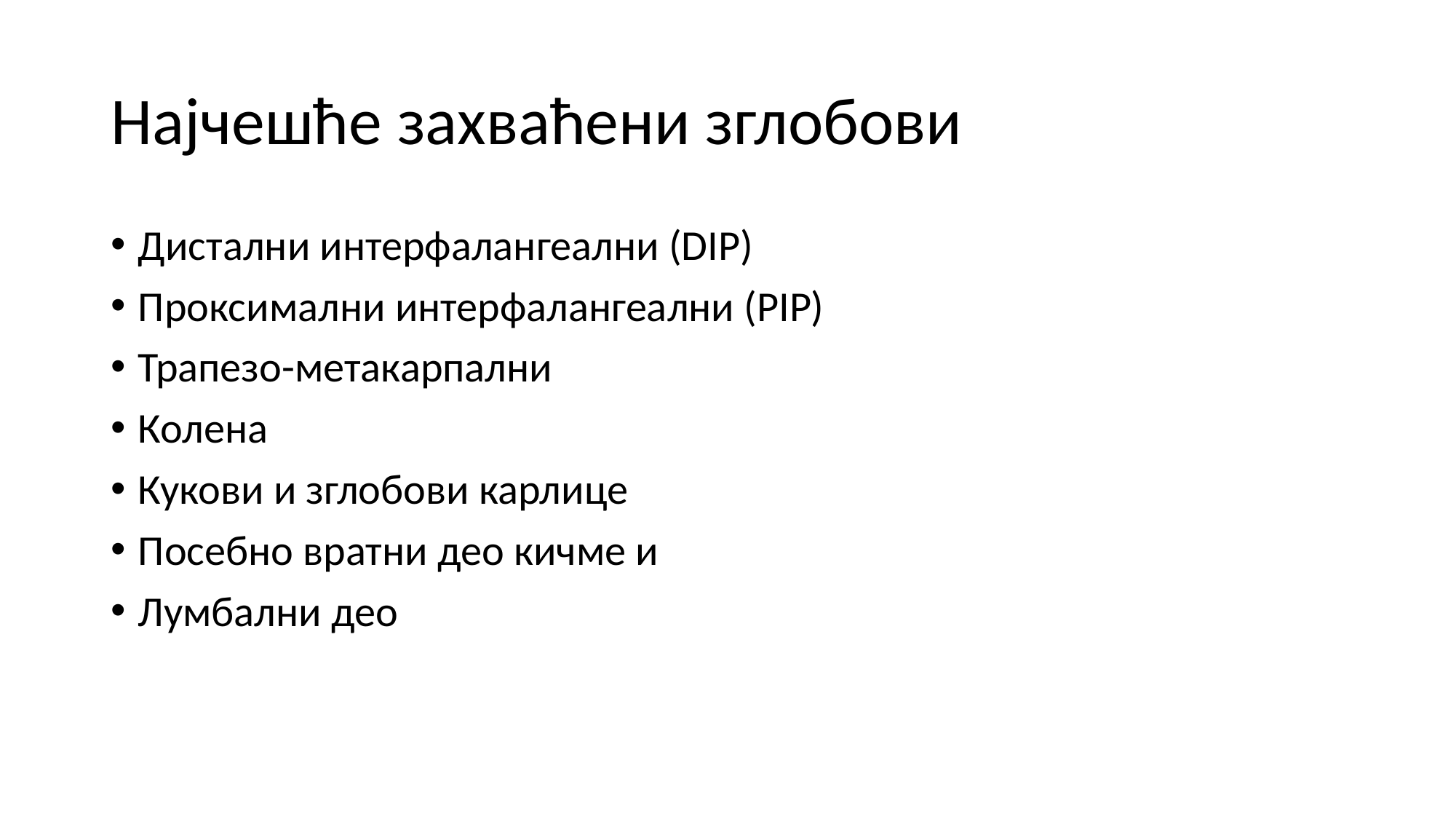

# Најчешће захваћени зглобови
Дистални интерфалангеални (DIP)
Проксимални интерфалангеални (РIP)
Трапезо-метакарпални
Колена
Кукови и зглобови карлице
Посебно вратни део кичме и
Лумбални део